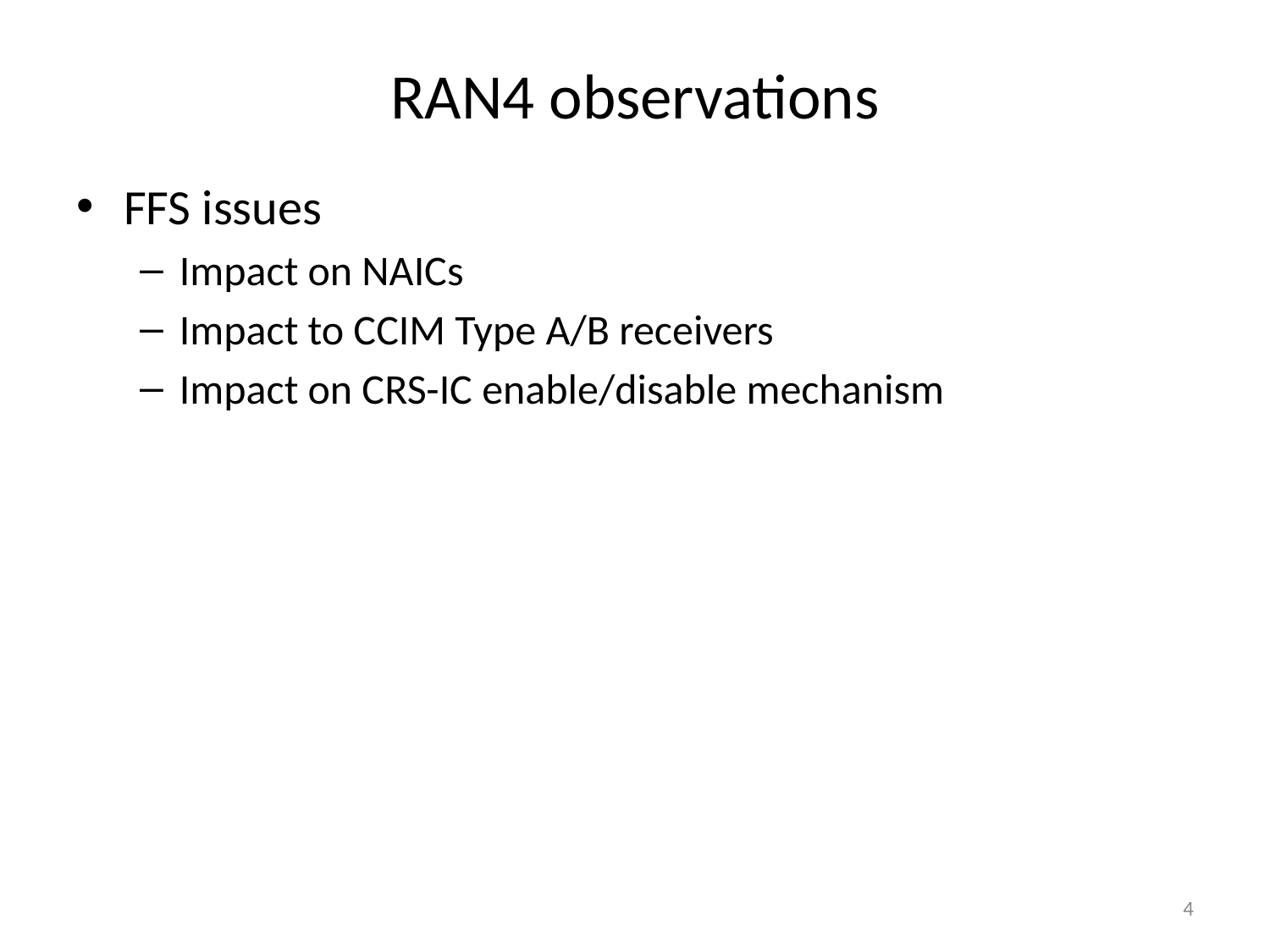

# RAN4 observations
FFS issues
Impact on NAICs
Impact to CCIM Type A/B receivers
Impact on CRS-IC enable/disable mechanism

4